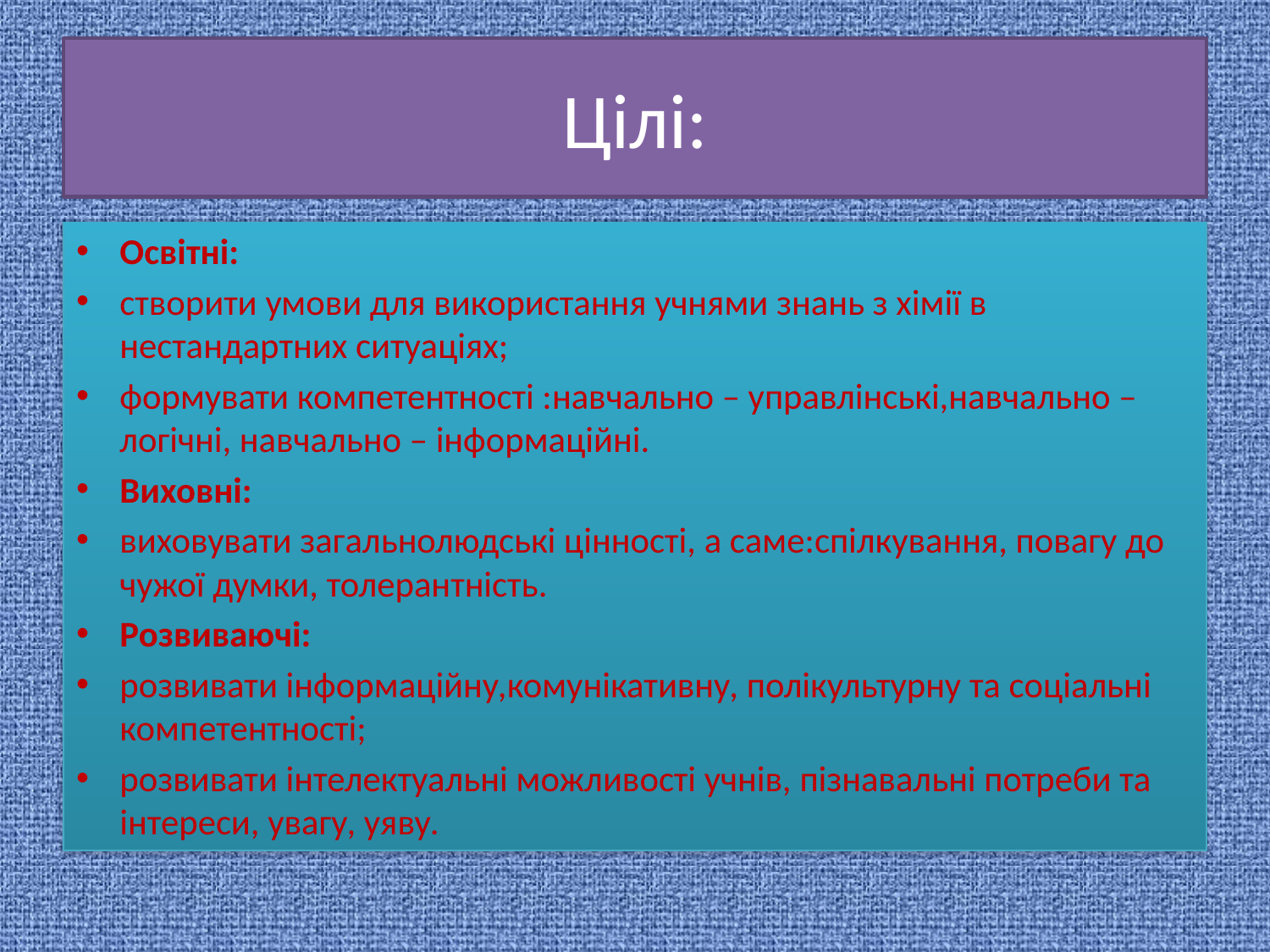

# Цілі:
Освітні:
створити умови для використання учнями знань з хімії в нестандартних ситуаціях;
формувати компетентності :навчально – управлінські,навчально – логічні, навчально – інформаційні.
Виховні:
виховувати загальнолюдські цінності, а саме:спілкування, повагу до чужої думки, толерантність.
Розвиваючі:
розвивати інформаційну,комунікативну, полікультурну та соціальні компетентності;
розвивати інтелектуальні можливості учнів, пізнавальні потреби та інтереси, увагу, уяву.